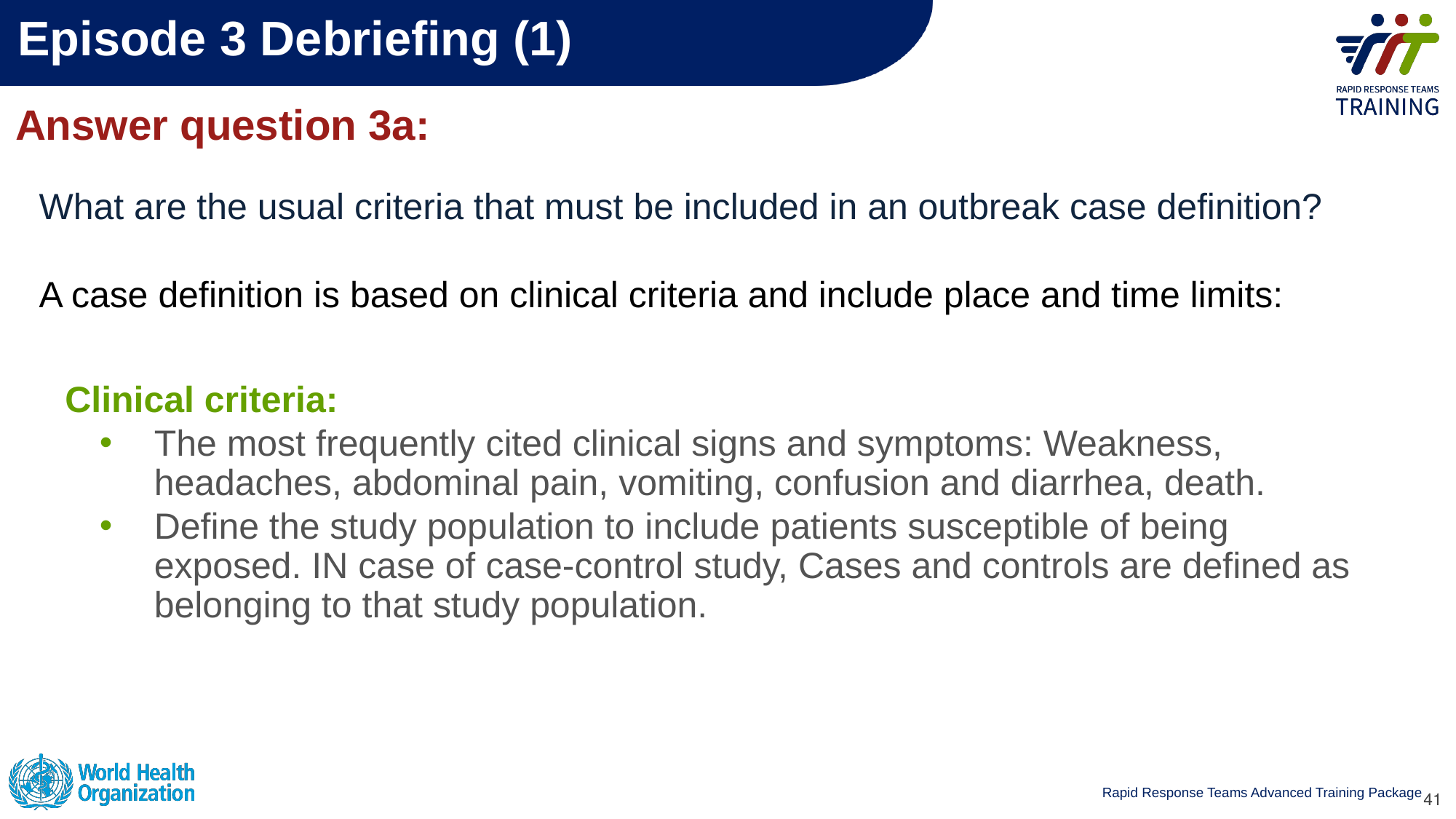

Episode 3 Debriefing (1)
Answer question 3a:
What are the usual criteria that must be included in an outbreak case definition?

A case definition is based on clinical criteria and include place and time limits:

Clinical criteria:
The most frequently cited clinical signs and symptoms: Weakness, headaches, abdominal pain, vomiting, confusion and diarrhea, death.
Define the study population to include patients susceptible of being exposed. IN case of case-control study, Cases and controls are defined as belonging to that study population.